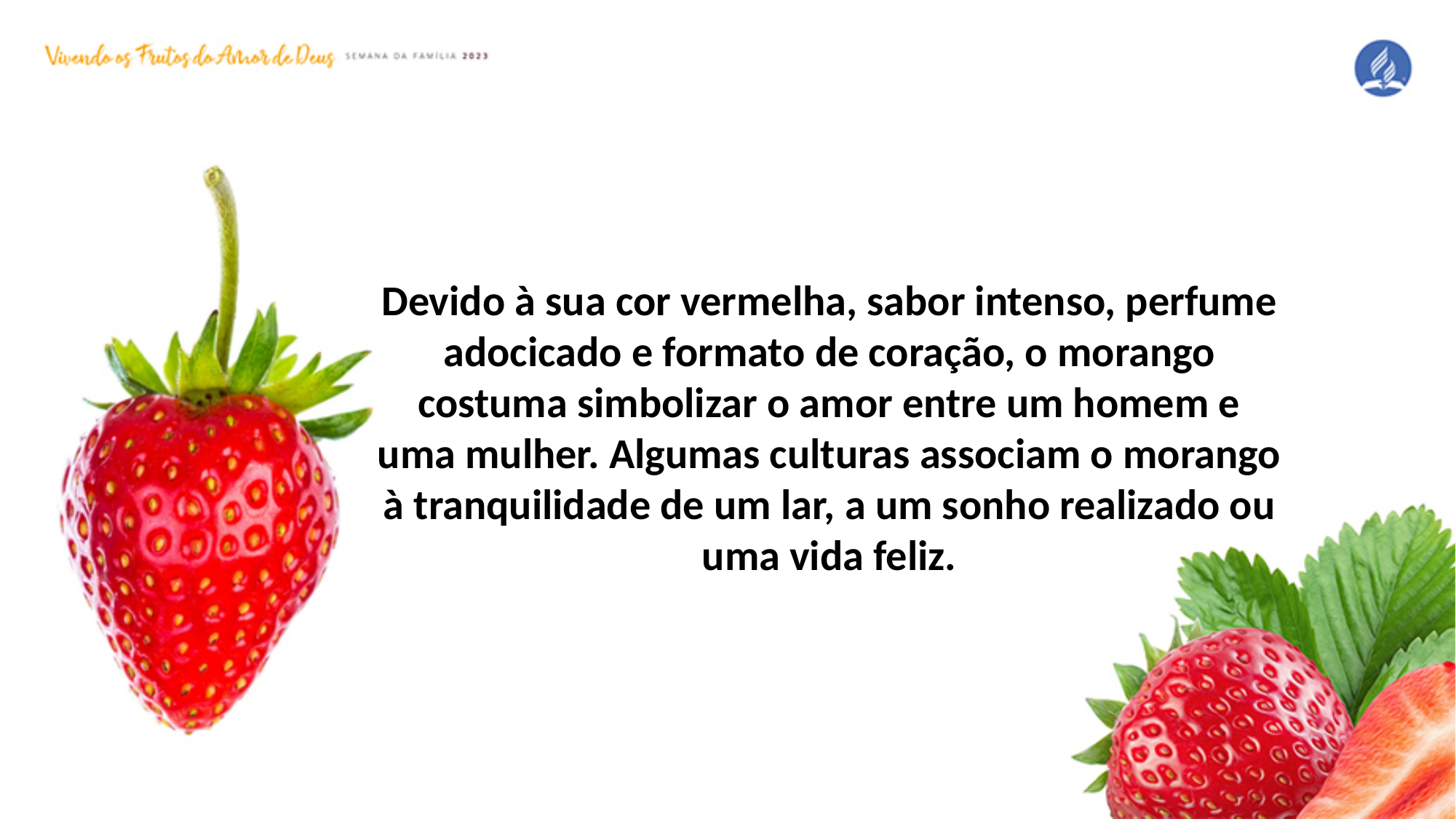

Devido à sua cor vermelha, sabor intenso, perfume adocicado e formato de coração, o morango costuma simbolizar o amor entre um homem e uma mulher. Algumas culturas associam o morango à tranquilidade de um lar, a um sonho realizado ou uma vida feliz.